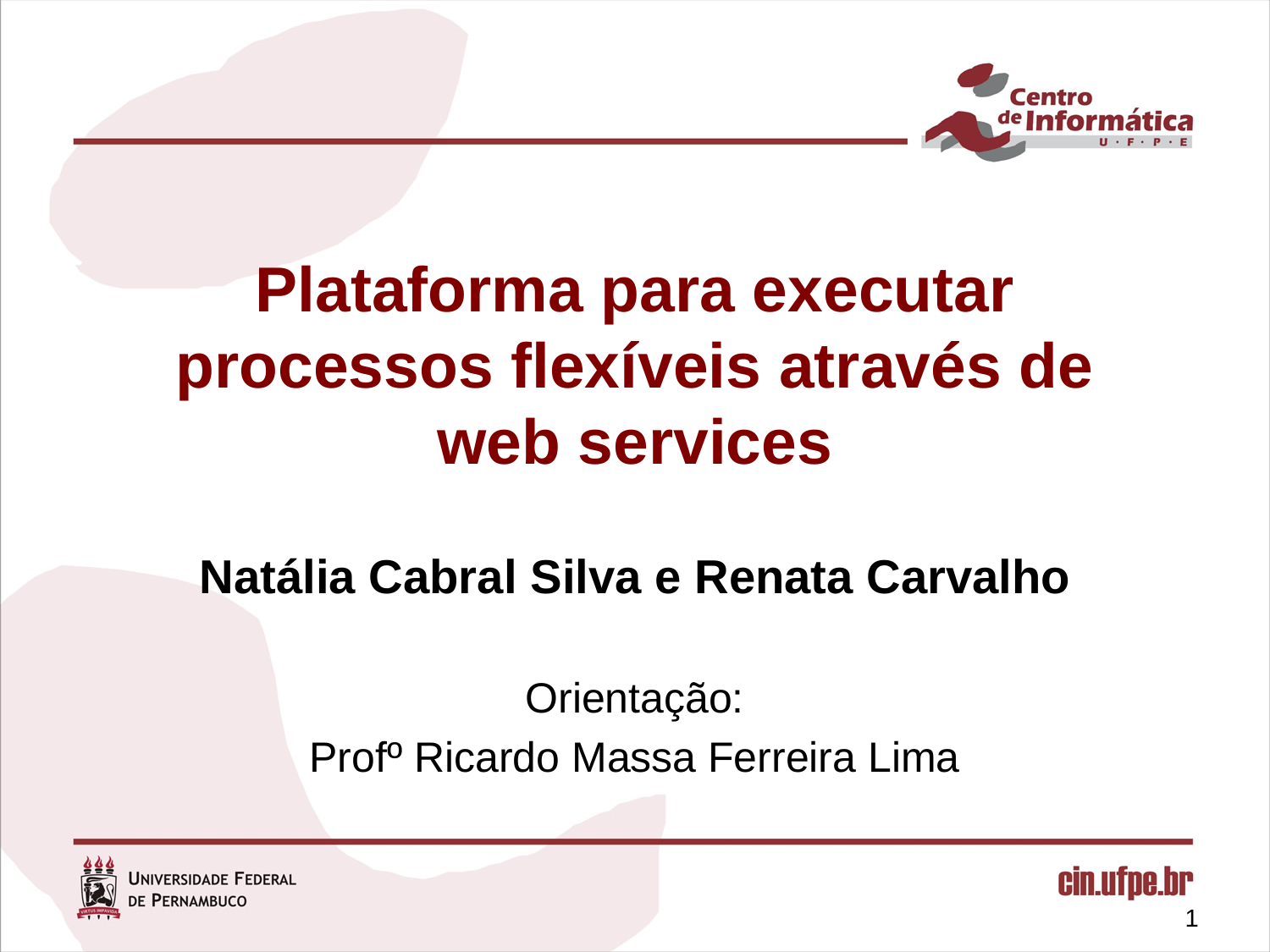

# Plataforma para executar processos flexíveis através de web services
Natália Cabral Silva e Renata Carvalho

Orientação:
Profº Ricardo Massa Ferreira Lima
1